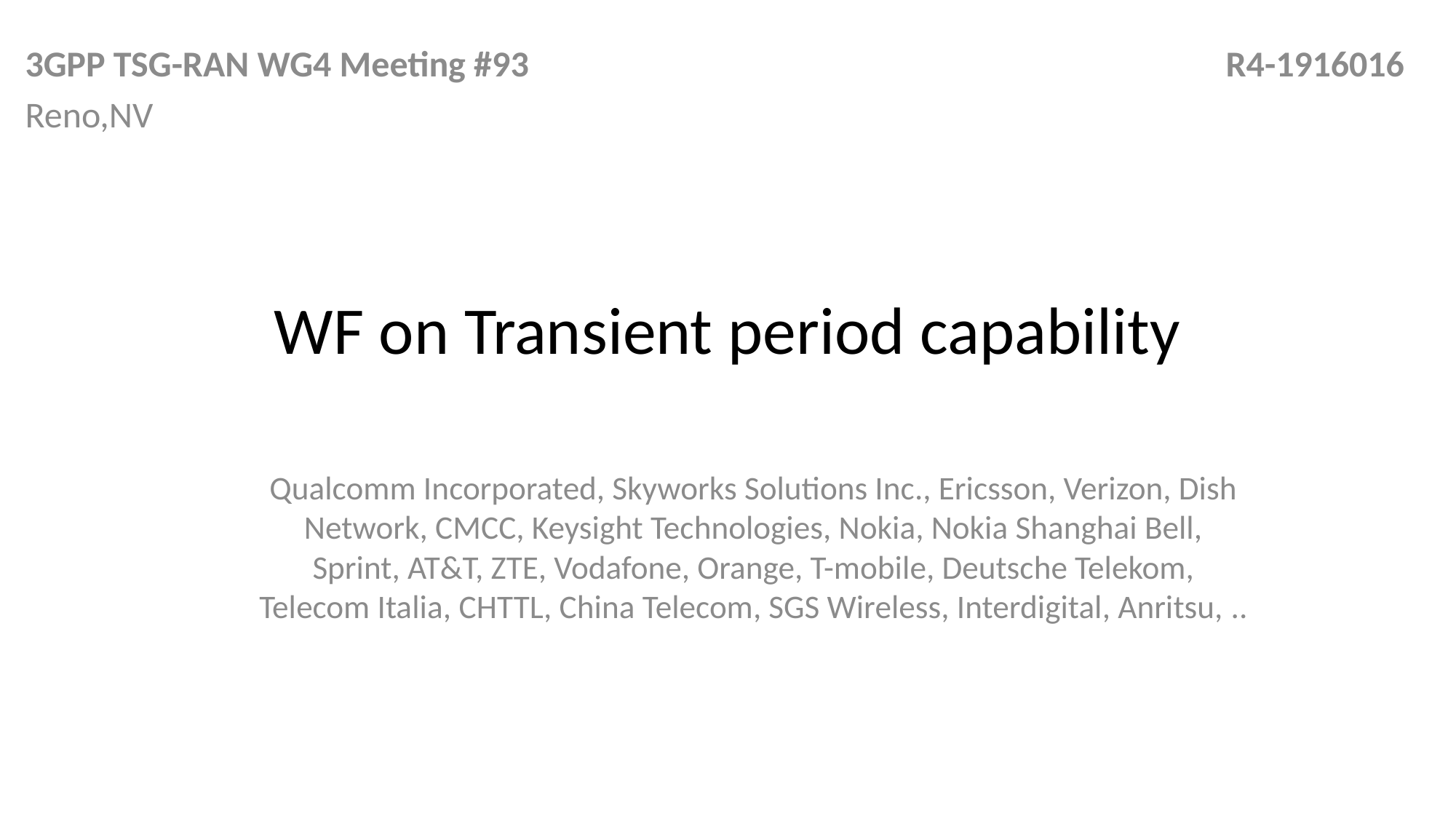

3GPP TSG-RAN WG4 Meeting #93	           		 				R4-1916016
Reno,NV
# WF on Transient period capability
Qualcomm Incorporated, Skyworks Solutions Inc., Ericsson, Verizon, Dish Network, CMCC, Keysight Technologies, Nokia, Nokia Shanghai Bell, Sprint, AT&T, ZTE, Vodafone, Orange, T-mobile, Deutsche Telekom, Telecom Italia, CHTTL, China Telecom, SGS Wireless, Interdigital, Anritsu, ..